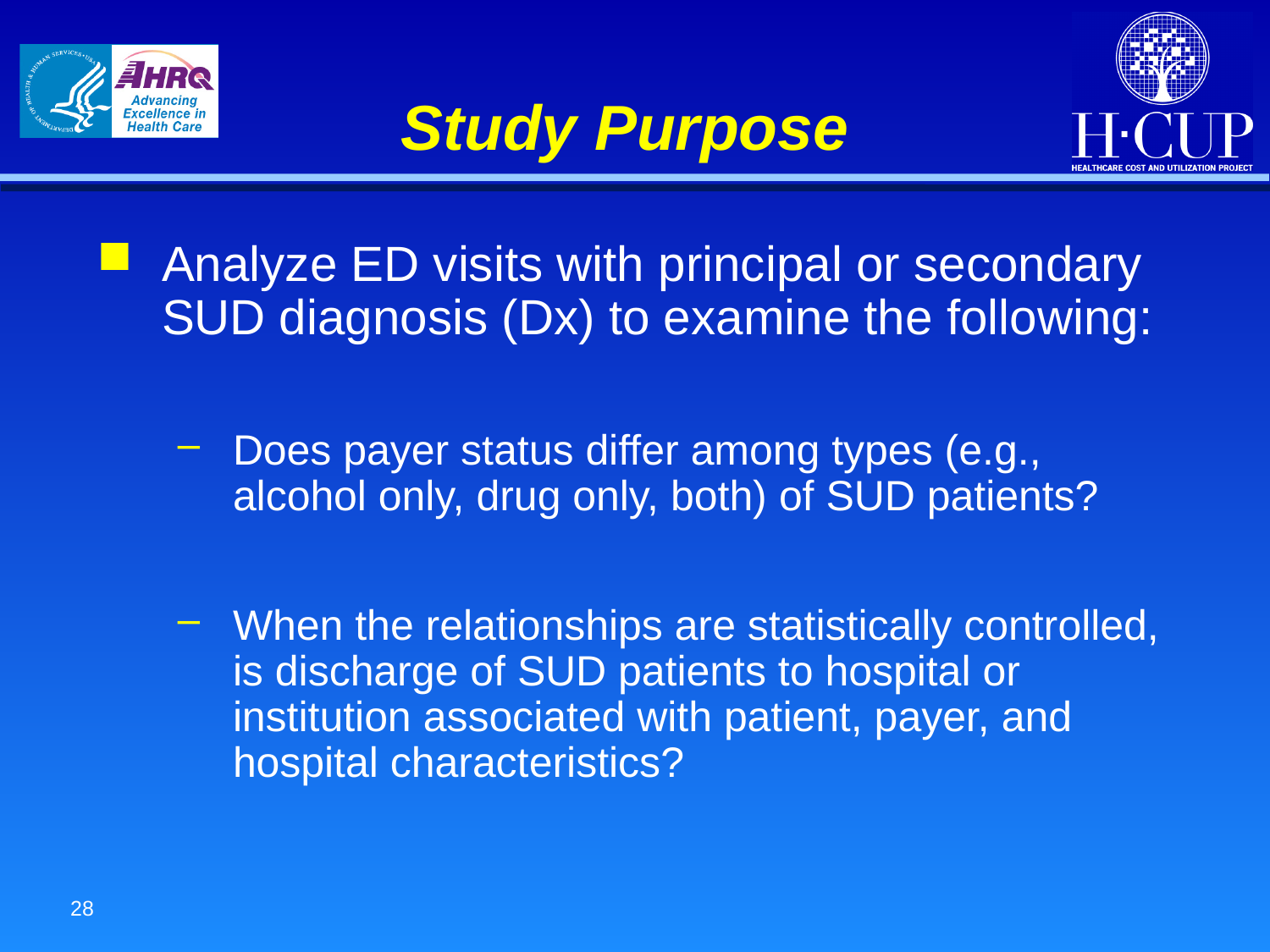

# Study Purpose
Analyze ED visits with principal or secondary SUD diagnosis (Dx) to examine the following:

Does payer status differ among types (e.g., alcohol only, drug only, both) of SUD patients?

When the relationships are statistically controlled, is discharge of SUD patients to hospital or institution associated with patient, payer, and hospital characteristics?
28